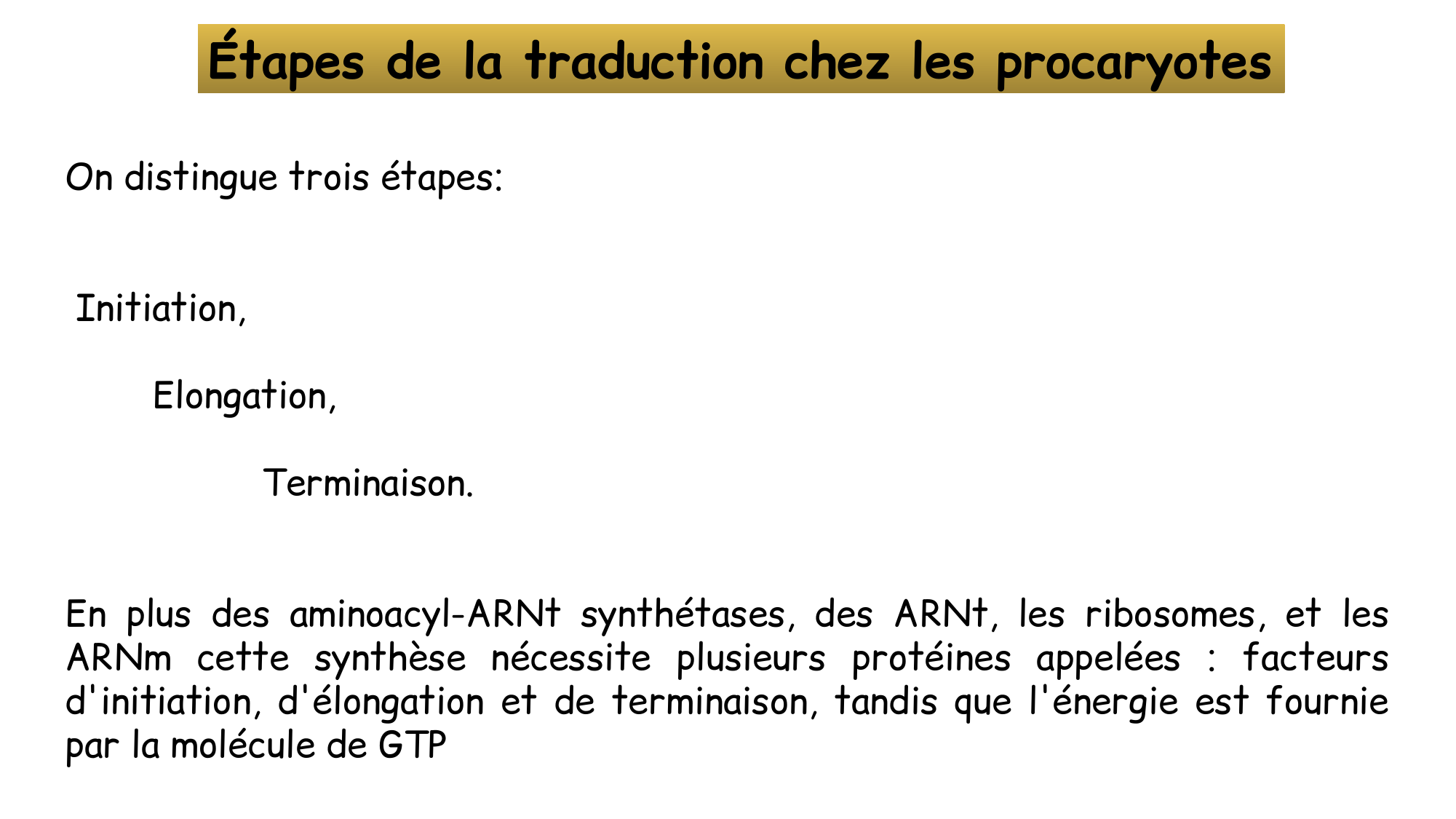

Étapes de la traduction chez les procaryotes
On distingue trois étapes:

 Initiation,

        Elongation,

                  Terminaison.

En plus des aminoacyl-ARNt synthétases, des ARNt, les ribosomes, et les ARNm cette synthèse nécessite plusieurs protéines appelées : facteurs d'initiation, d'élongation et de terminaison, tandis que l'énergie est fournie par la molécule de GTP